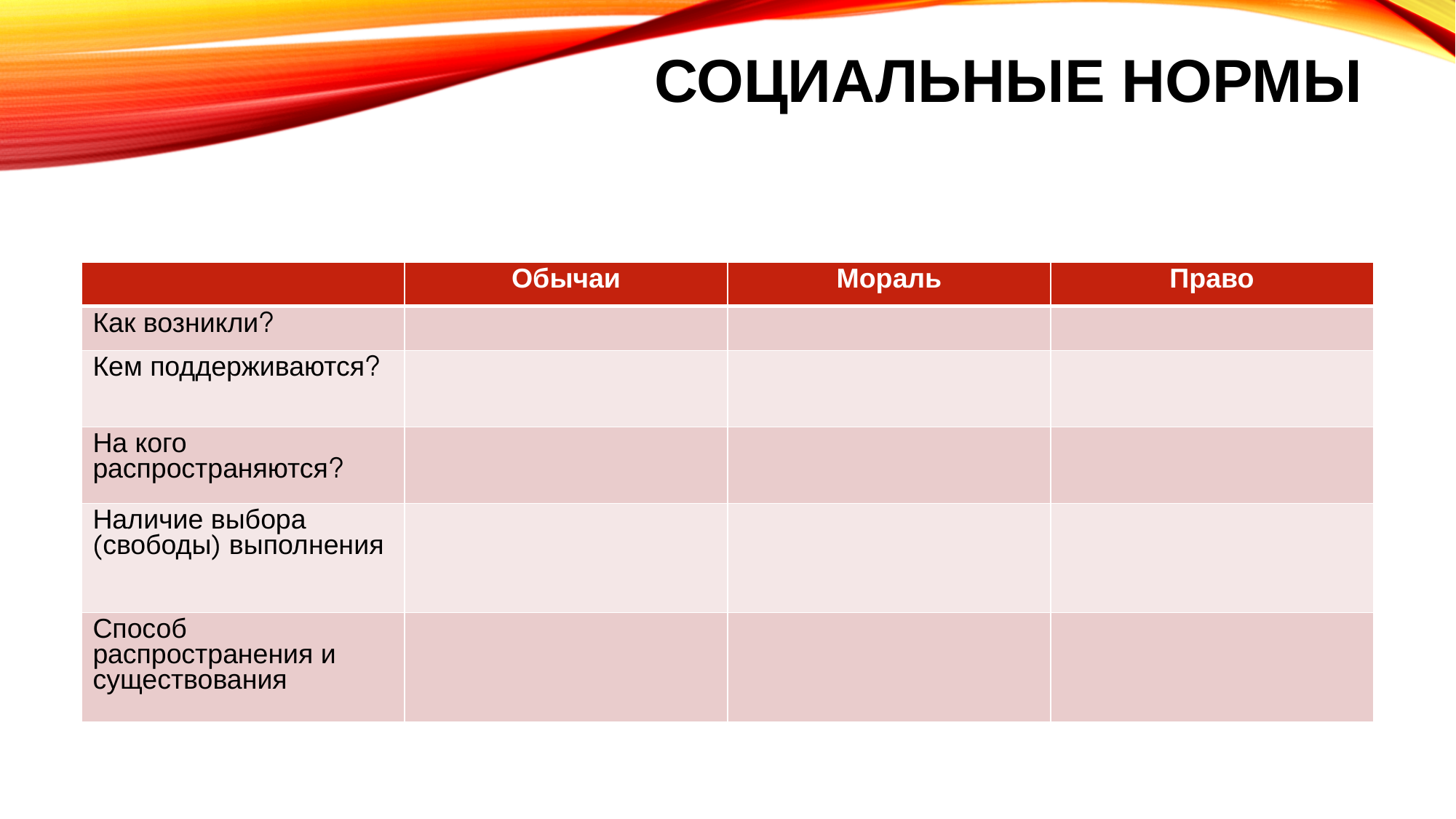

# Социальные нормы
|  | Обычаи | Мораль | Право |
| --- | --- | --- | --- |
| Как возникли? |  |  |  |
| Кем поддерживаются? |  |  |  |
| На кого распространяются? |  |  |  |
| Наличие выбора (свободы) выполнения |  |  |  |
| Способ распространения и существования |  |  |  |